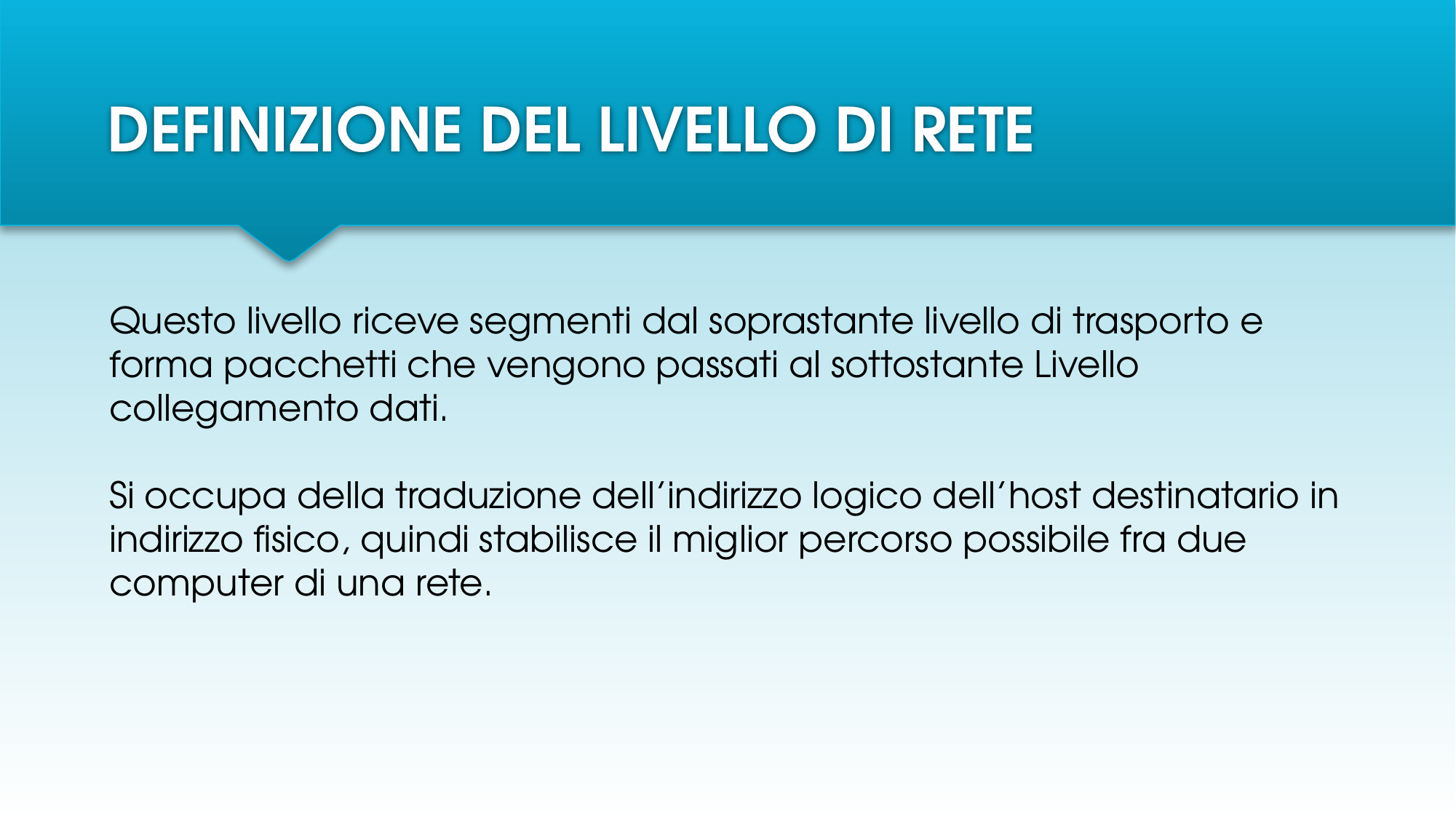

# DEFINIZIONE DEL LIVELLO DI RETE
Questo livello riceve segmenti dal soprastante livello di trasporto e forma pacchetti che vengono passati al sottostante Livello collegamento dati.

Si occupa della traduzione dell’indirizzo logico dell’host destinatario in indirizzo fisico, quindi stabilisce il miglior percorso possibile fra due computer di una rete.